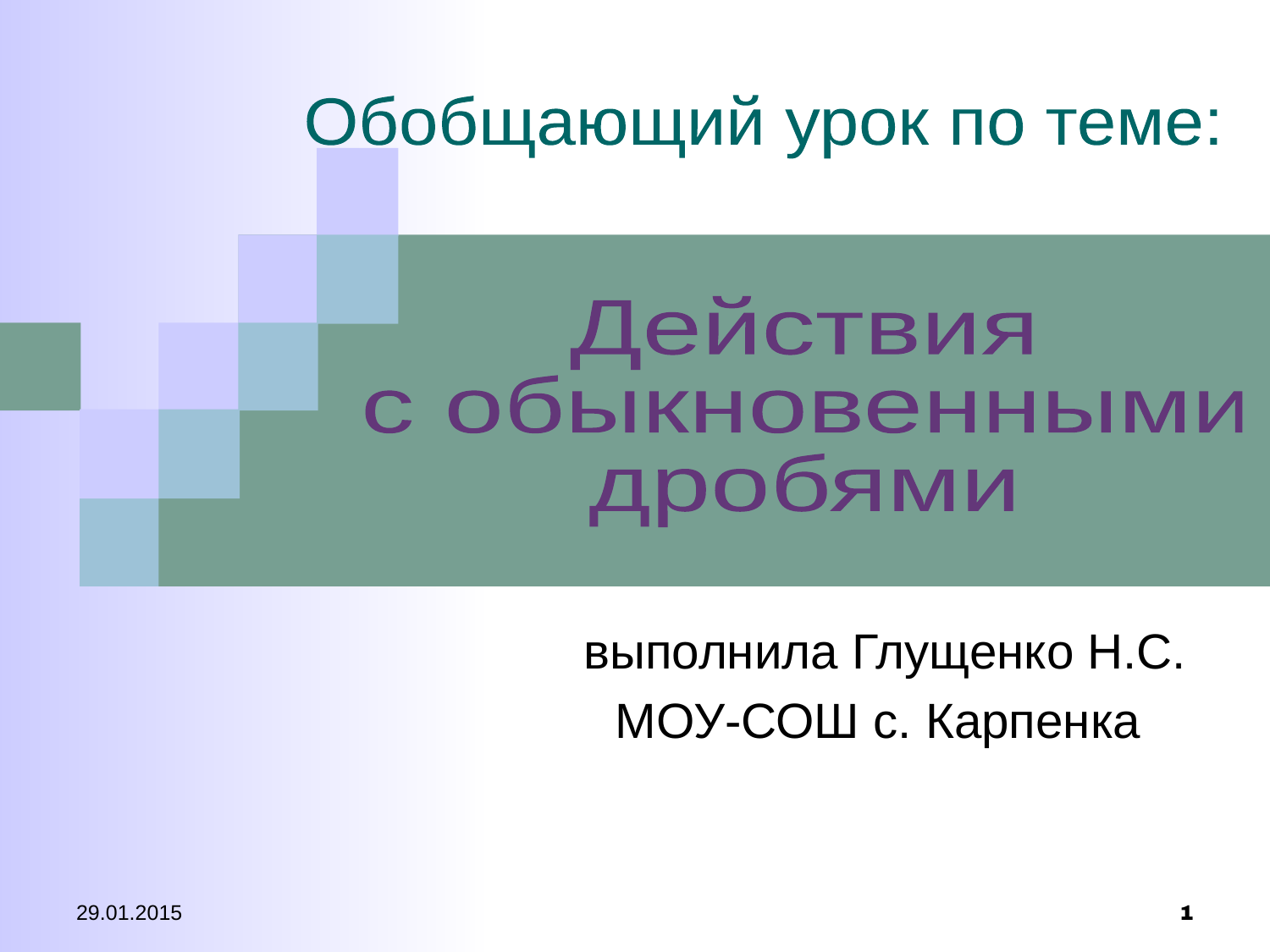

Обобщающий урок по теме:
Действия
с обыкновенными
дробями
 выполнила Глущенко Н.С.
МОУ-СОШ с. Карпенка
29.01.2015
1